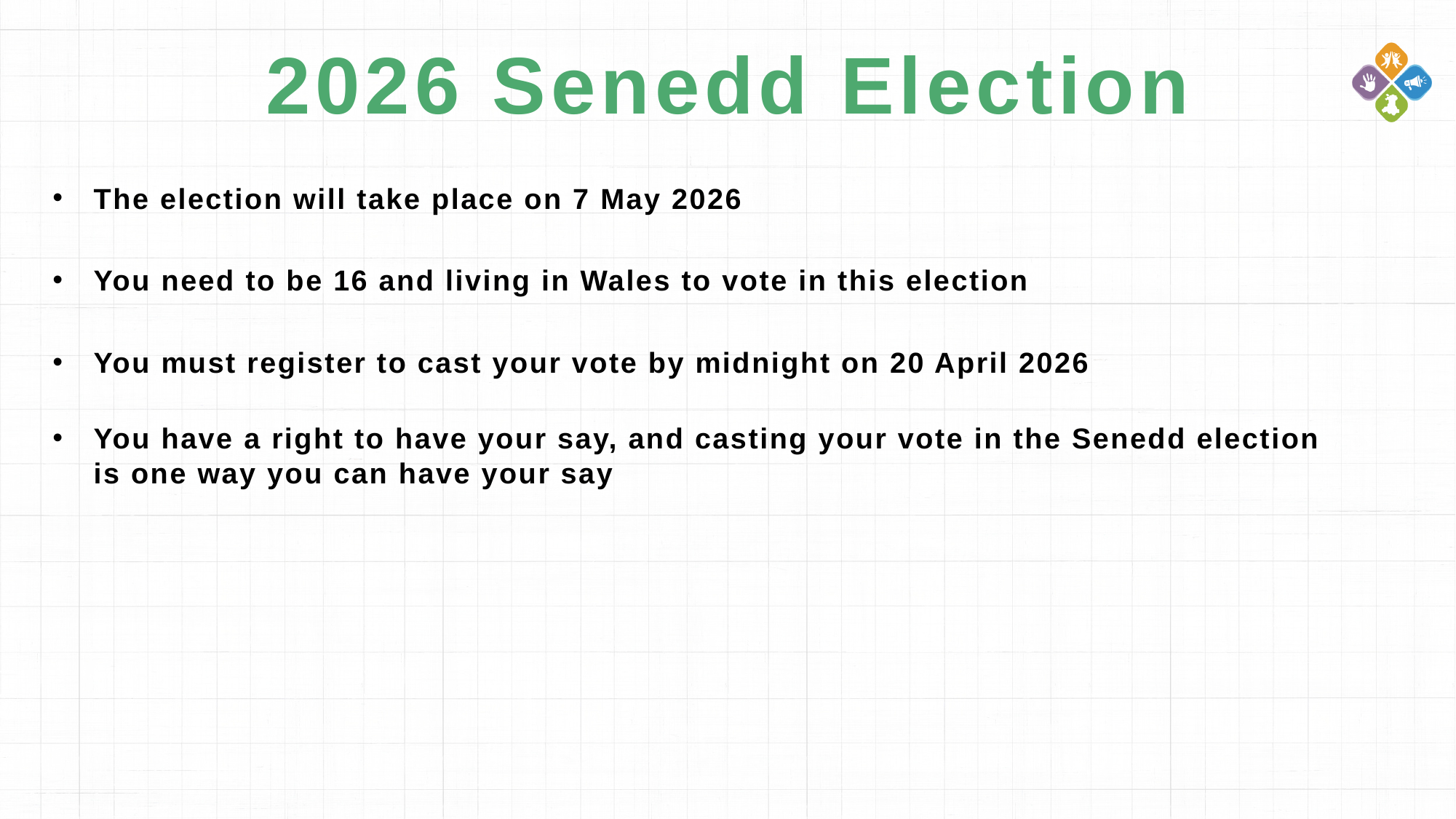

2026 Senedd Election

The election will take place on 7 May 2026

You need to be 16 and living in Wales to vote in this election

You must register to cast your vote by midnight on 20 April 2026

You have a right to have your say, and casting your vote in the Senedd election is one way you can have your say